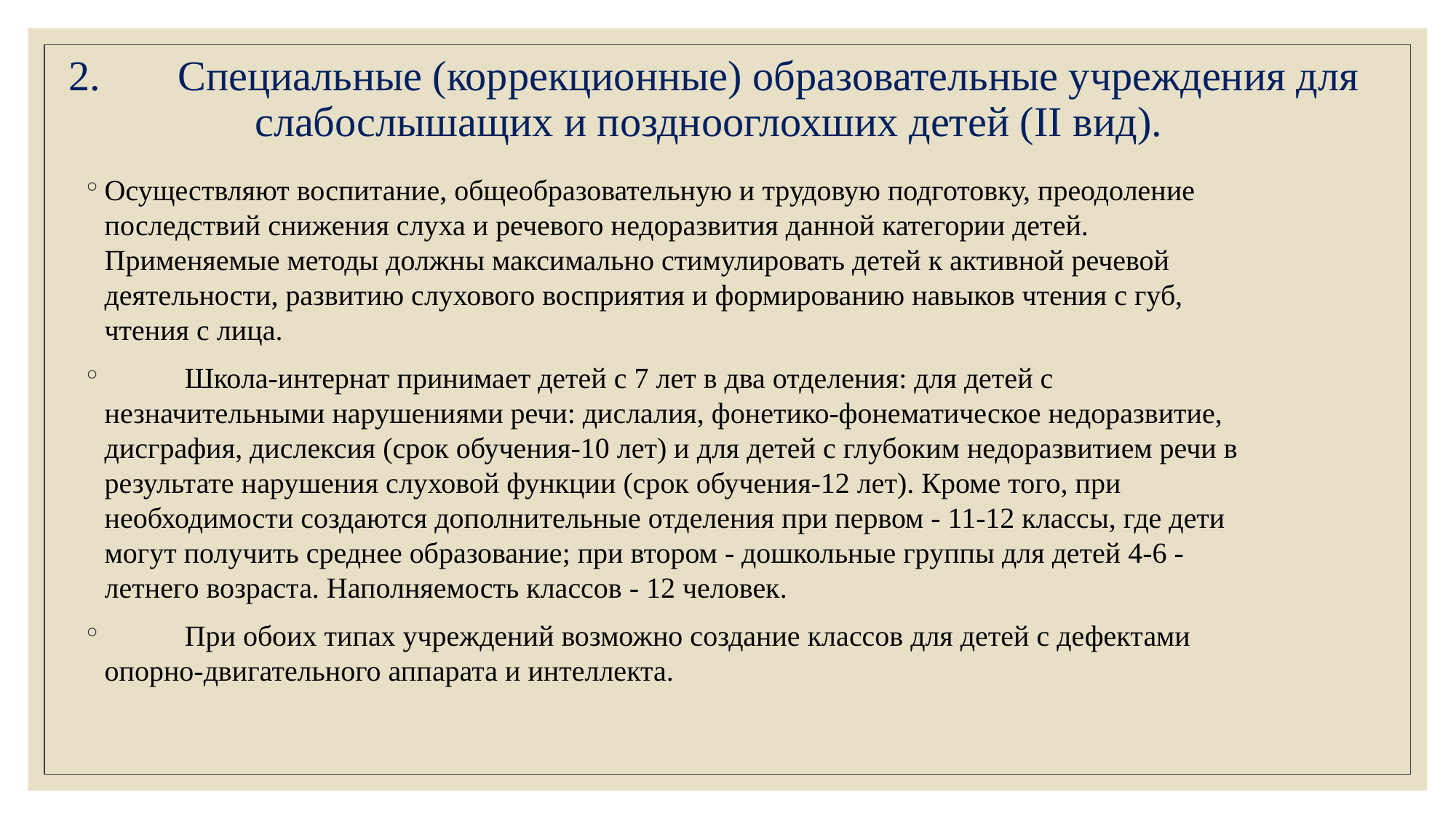

# 2.	Специальные (коррекционные) образовательные учреждения для слабослышащих и позднооглохших детей (II вид).
Осуществляют воспитание, общеобразовательную и трудовую подготовку, преодоление последствий снижения слуха и речевого недоразвития данной категории детей. Применяемые методы должны максимально стимулировать детей к активной речевой деятельности, развитию слухового восприятия и формированию навыков чтения с губ, чтения с лица.
           Школа-интернат принимает детей с 7 лет в два отделения: для детей с незначительными нарушениями речи: дислалия, фонетико-фонематическое недоразвитие, дисграфия, дислексия (срок обучения-10 лет) и для детей с глубоким недоразвитием речи в результате нарушения слуховой функции (срок обучения-12 лет). Кроме того, при необходимости создаются дополнительные отделения при первом - 11-12 классы, где дети могут получить среднее образование; при втором - дошкольные группы для детей 4-6 - летнего возраста. Наполняемость классов - 12 человек.
           При обоих типах учреждений возможно создание классов для детей с дефектами опорно-двигательного аппарата и интеллекта.